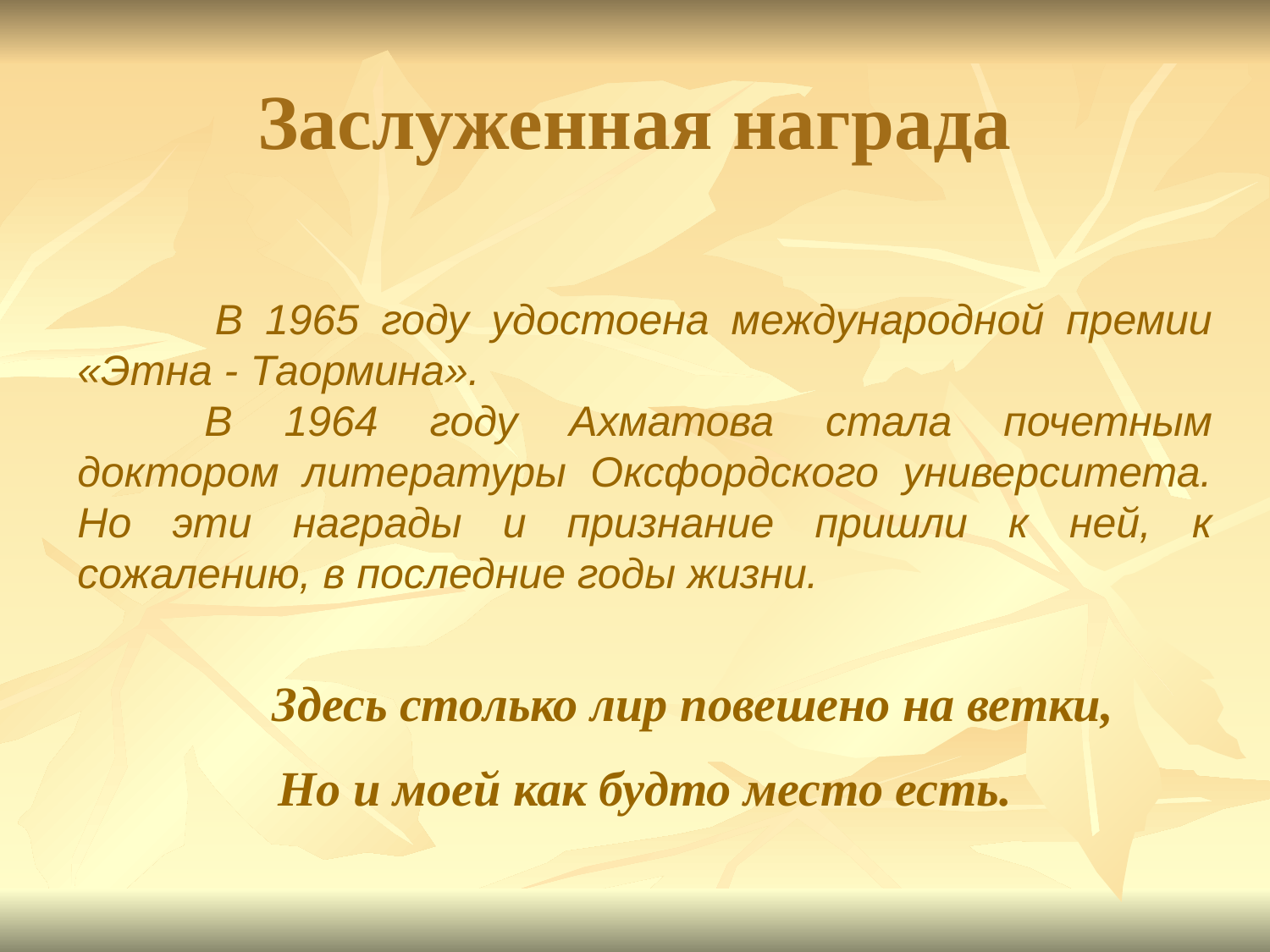

# Заслуженная награда
 	В 1965 году удостоена международной премии «Этна - Таормина».
	В 1964 году Ахматова стала почетным доктором литературы Оксфордского университета. Но эти награды и признание пришли к ней, к сожалению, в последние годы жизни.

         Здесь столько лир повешено на ветки,
Но и моей как будто место есть.